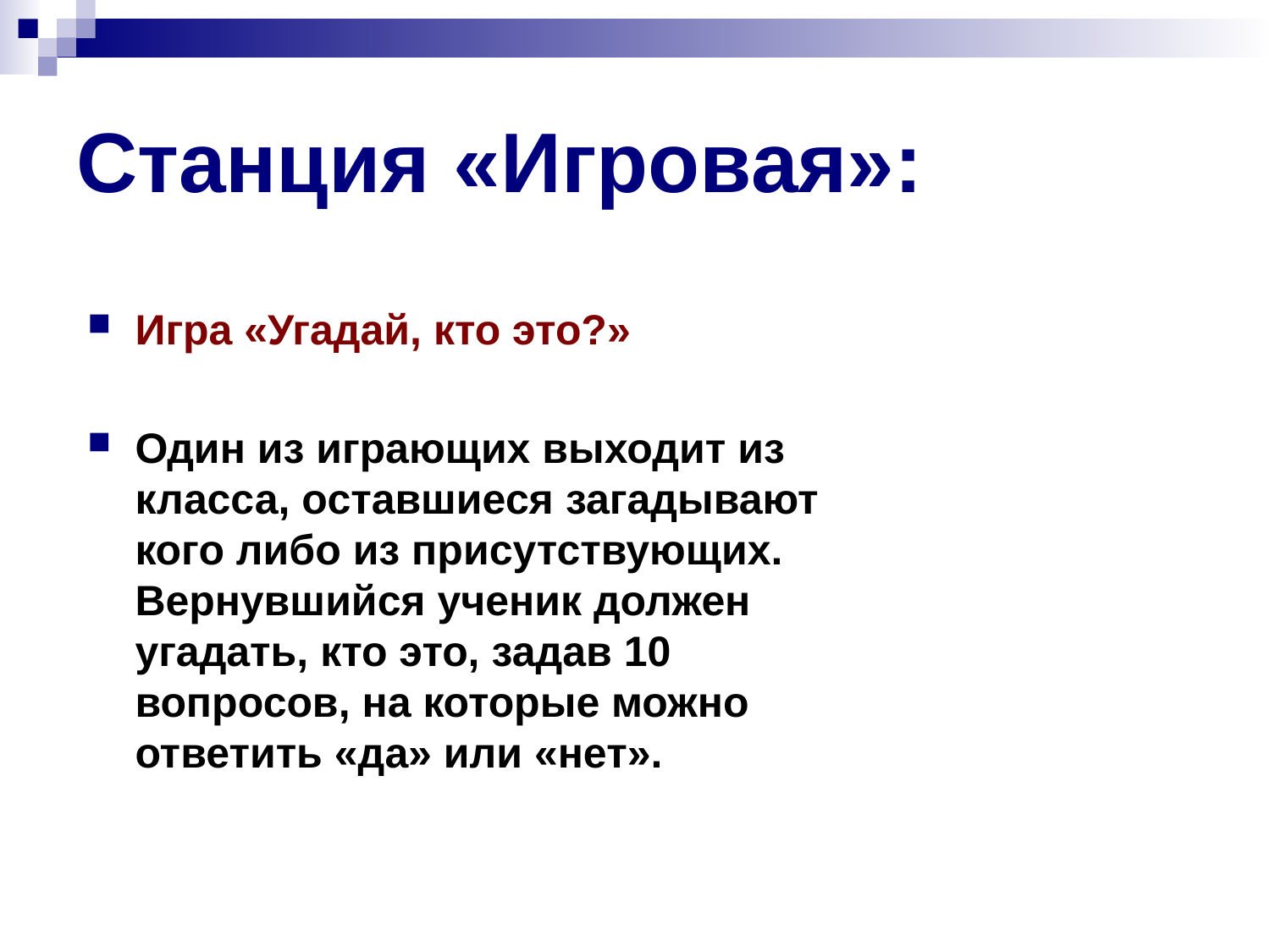

# Станция «Игровая»:
Игра «Угадай, кто это?»

Один из играющих выходит из класса, оставшиеся загадывают кого либо из присутствующих. Вернувшийся ученик должен угадать, кто это, задав 10 вопросов, на которые можно ответить «да» или «нет».